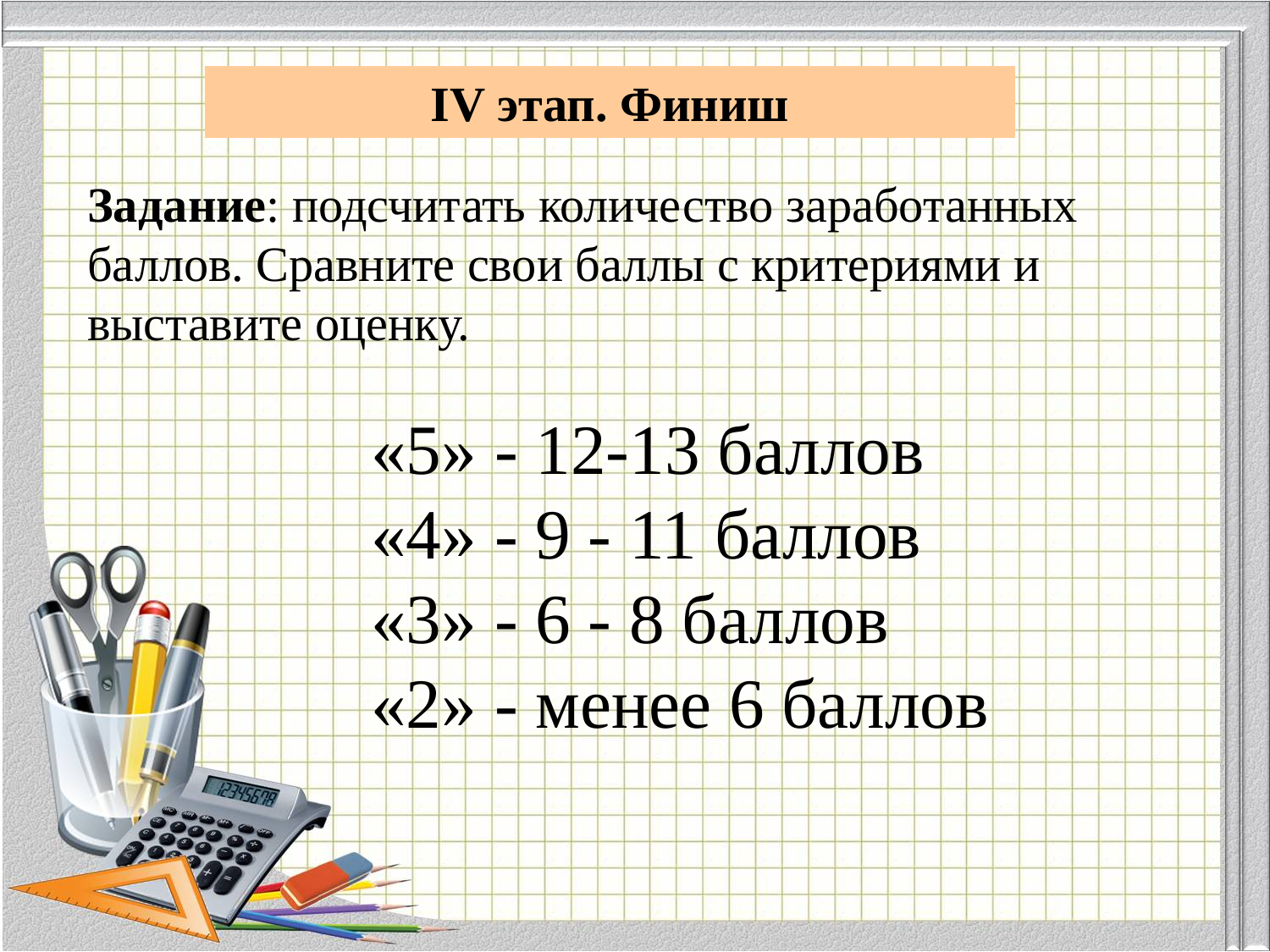

IV этап. Финиш

Задание: подсчитать количество заработанных баллов. Сравните свои баллы с критериями и выставите оценку.
«5» - 12-13 баллов
«4» - 9 - 11 баллов
«3» - 6 - 8 баллов
«2» - менее 6 баллов